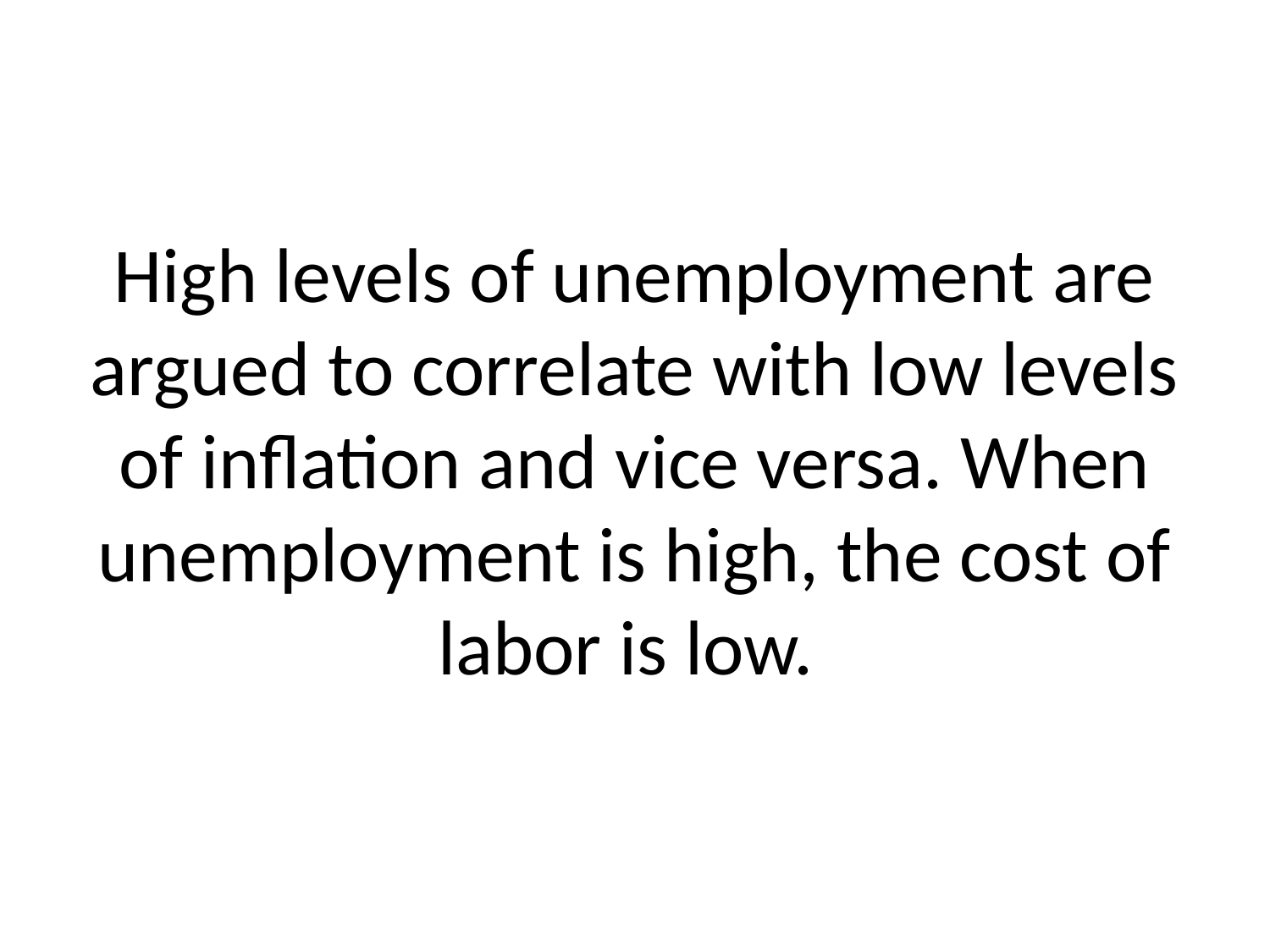

# High levels of unemployment are argued to correlate with low levels of inflation and vice versa. When unemployment is high, the cost of labor is low.